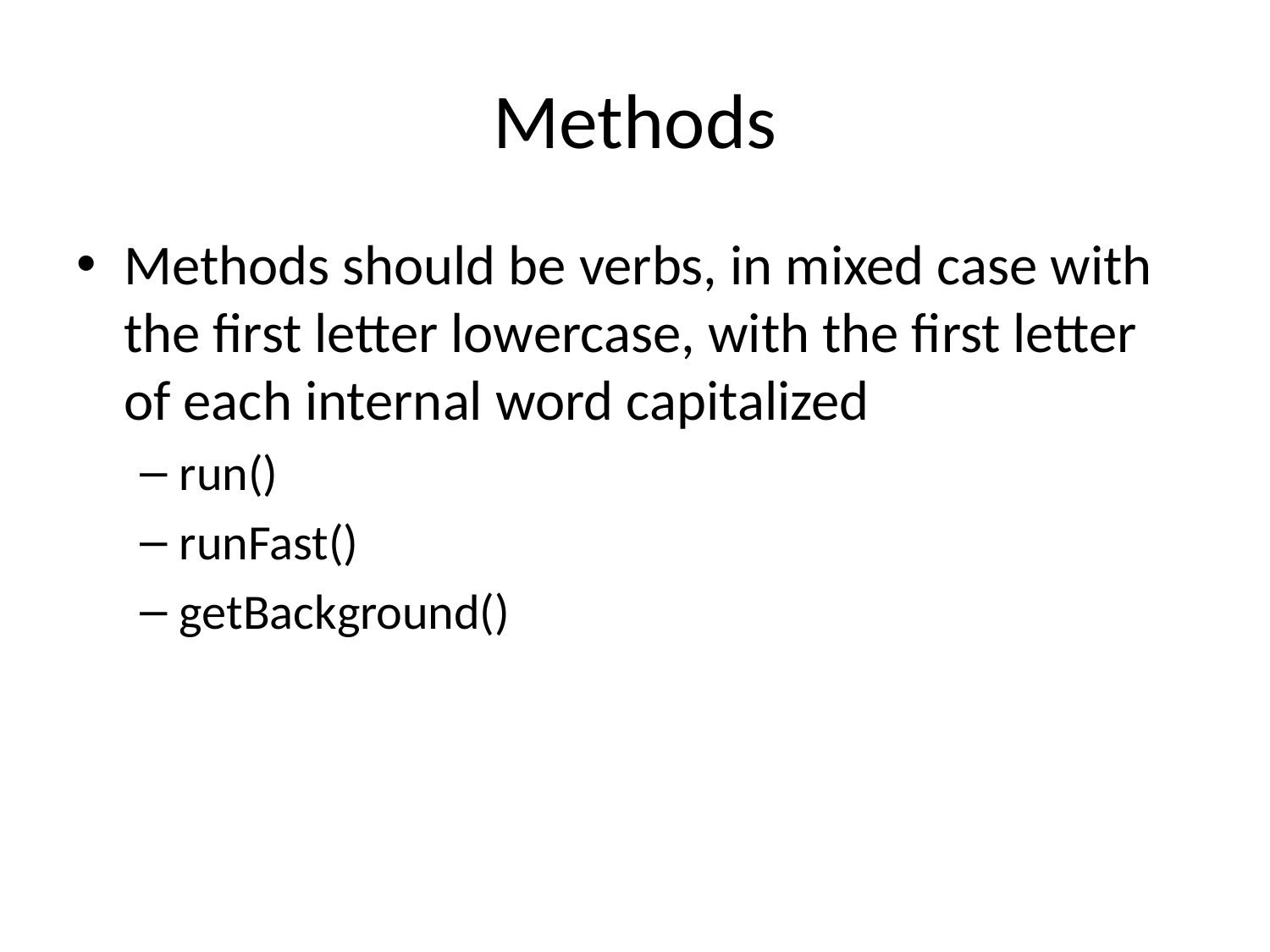

# Methods
Methods should be verbs, in mixed case with the first letter lowercase, with the first letter of each internal word capitalized
run()
runFast()
getBackground()